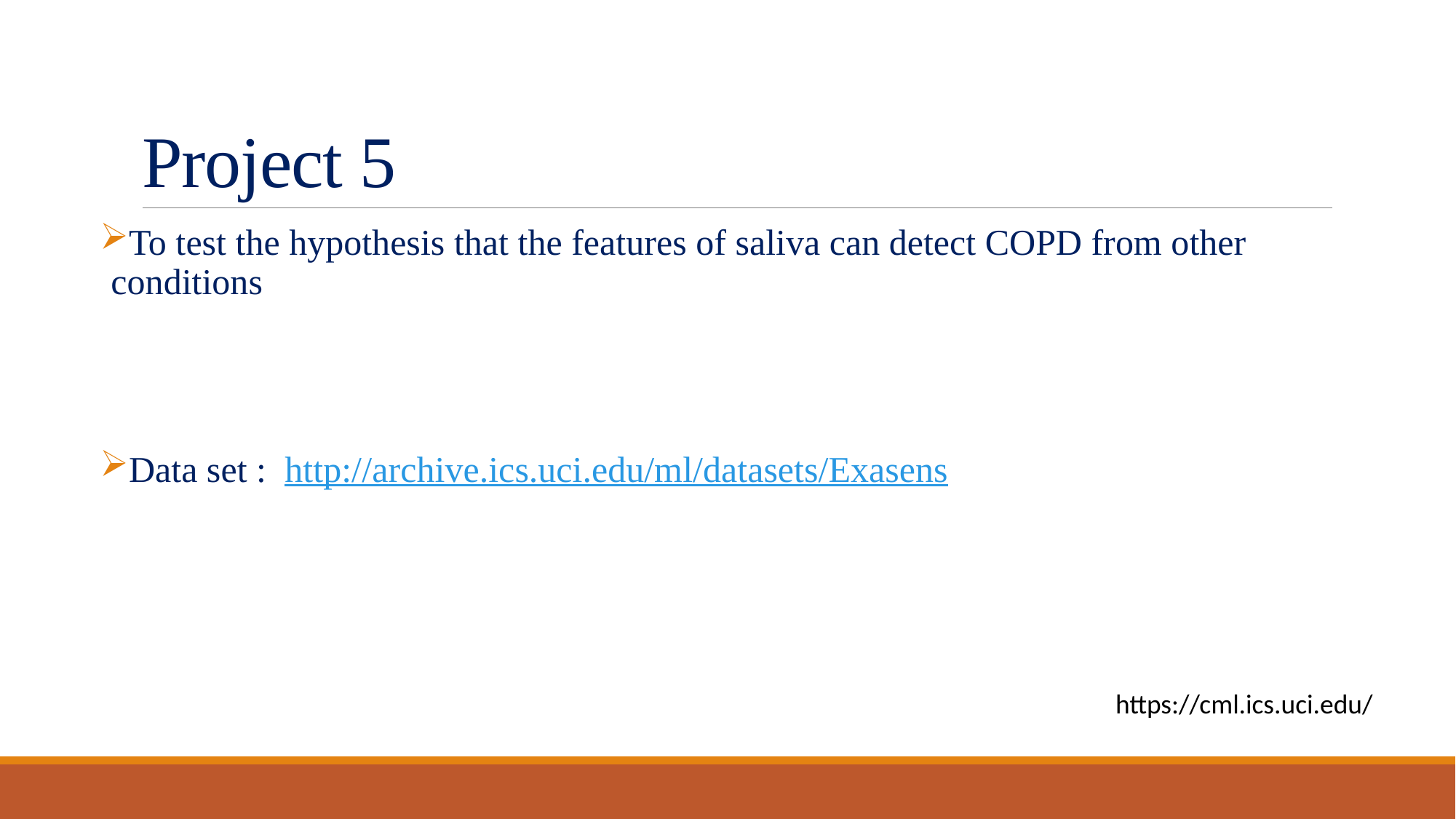

# Project 5
To test the hypothesis that the features of saliva can detect COPD from other conditions

Data set :  http://archive.ics.uci.edu/ml/datasets/Exasens

https://cml.ics.uci.edu/